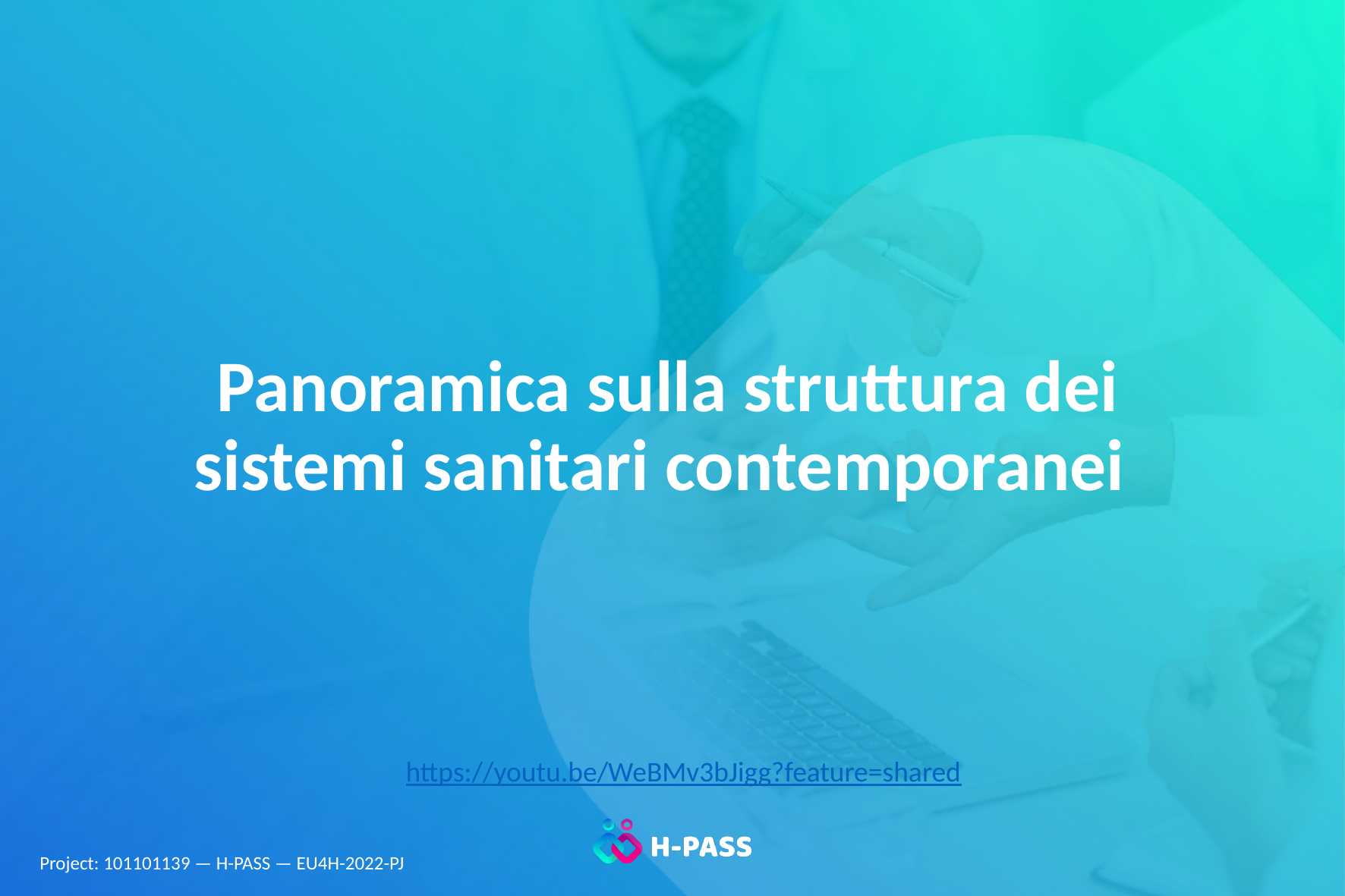

# Panoramica sulla struttura dei sistemi sanitari contemporanei
https://youtu.be/WeBMv3bJigg?feature=shared
Project: 101101139 — H-PASS — EU4H-2022-PJ